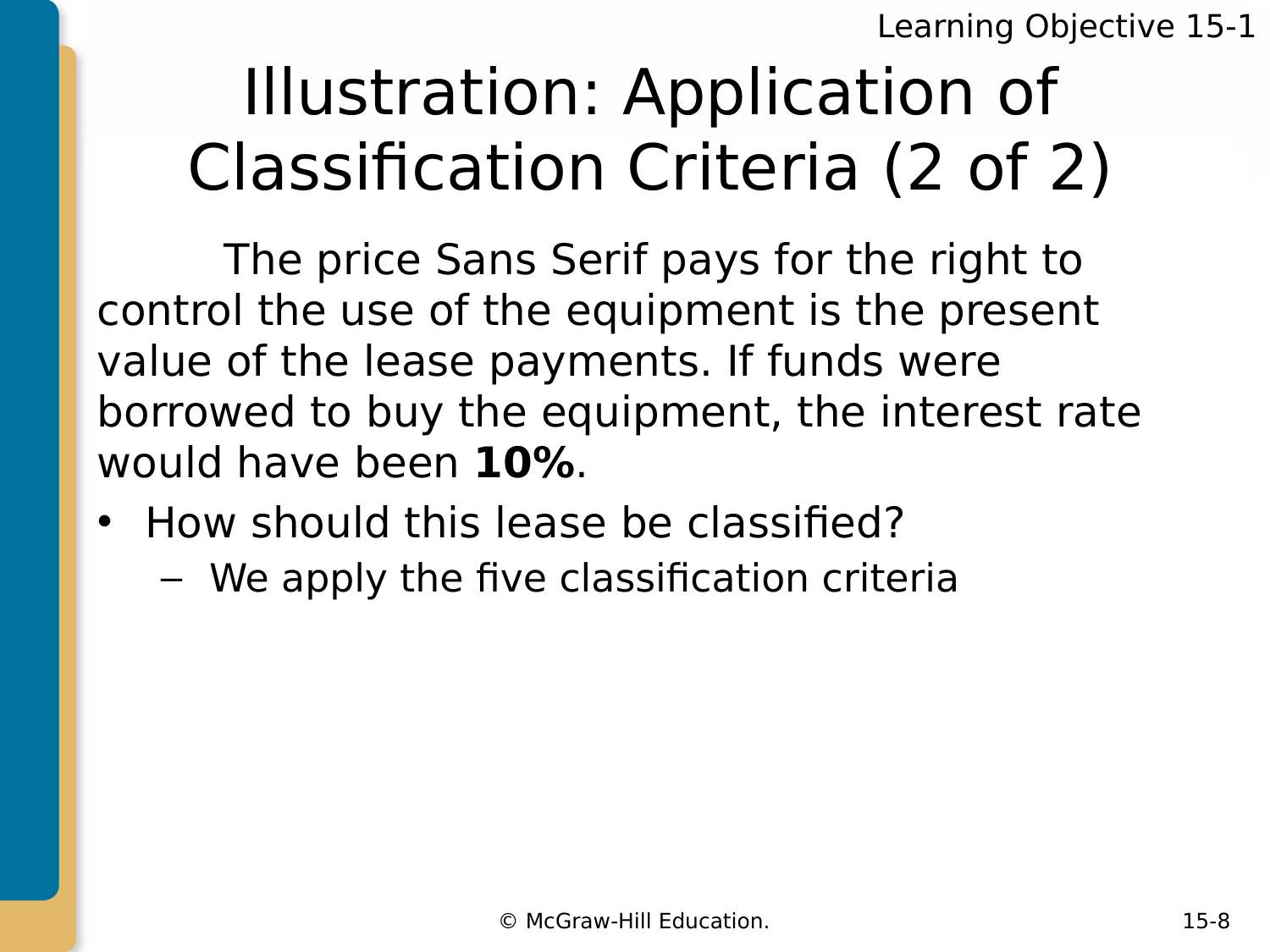

Learning Objective 15-1
# Illustration: Application of Classification Criteria (2 of 2)
	The price Sans Serif pays for the right to control the use of the equipment is the present value of the lease payments. If funds were borrowed to buy the equipment, the interest rate would have been 10%.
How should this lease be classified?
We apply the five classification criteria